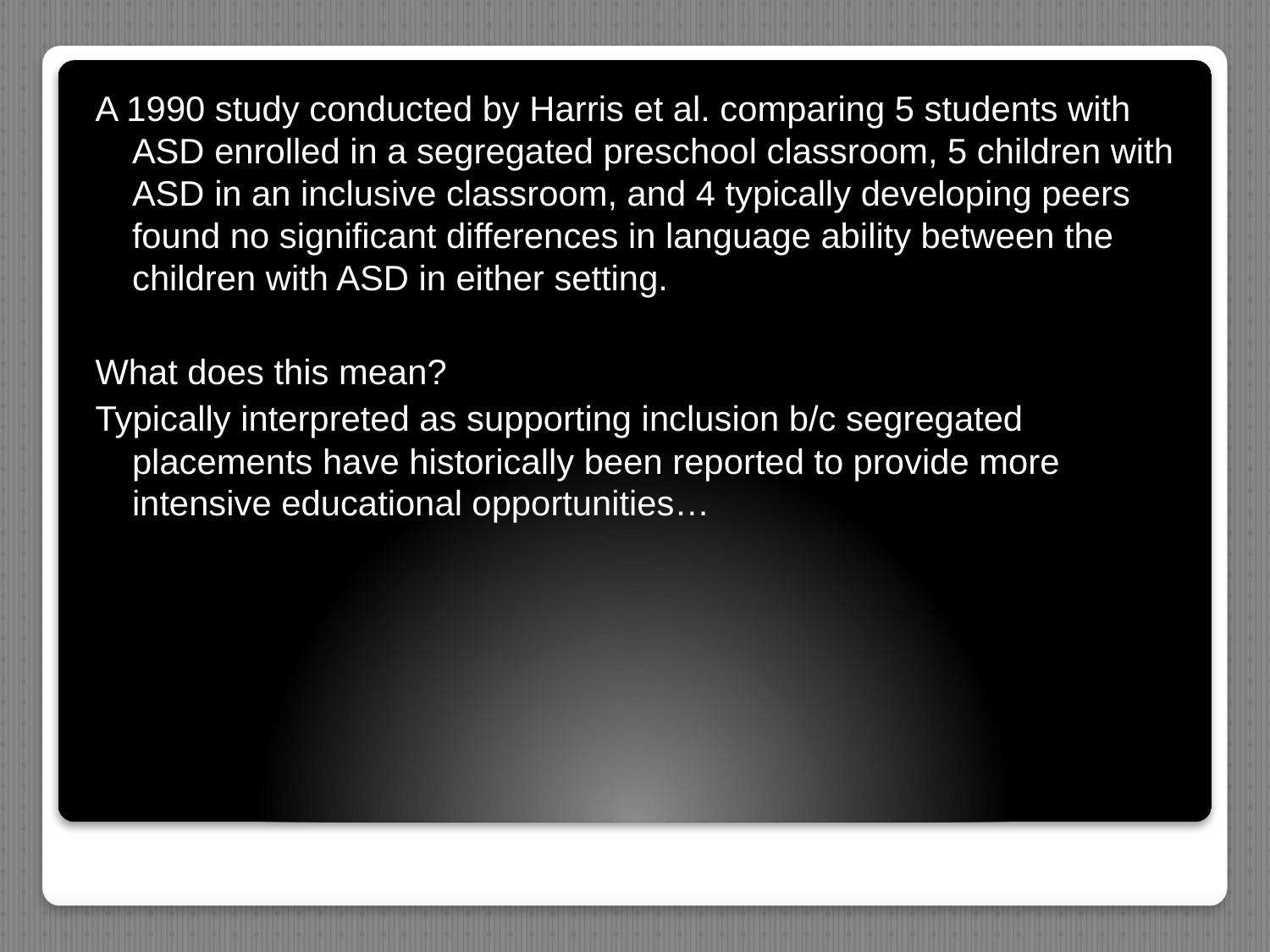

A 1990 study conducted by Harris et al. comparing 5 students with ASD enrolled in a segregated preschool classroom, 5 children with ASD in an inclusive classroom, and 4 typically developing peers found no significant differences in language ability between the children with ASD in either setting.

What does this mean?
Typically interpreted as supporting inclusion b/c segregated placements have historically been reported to provide more intensive educational opportunities…